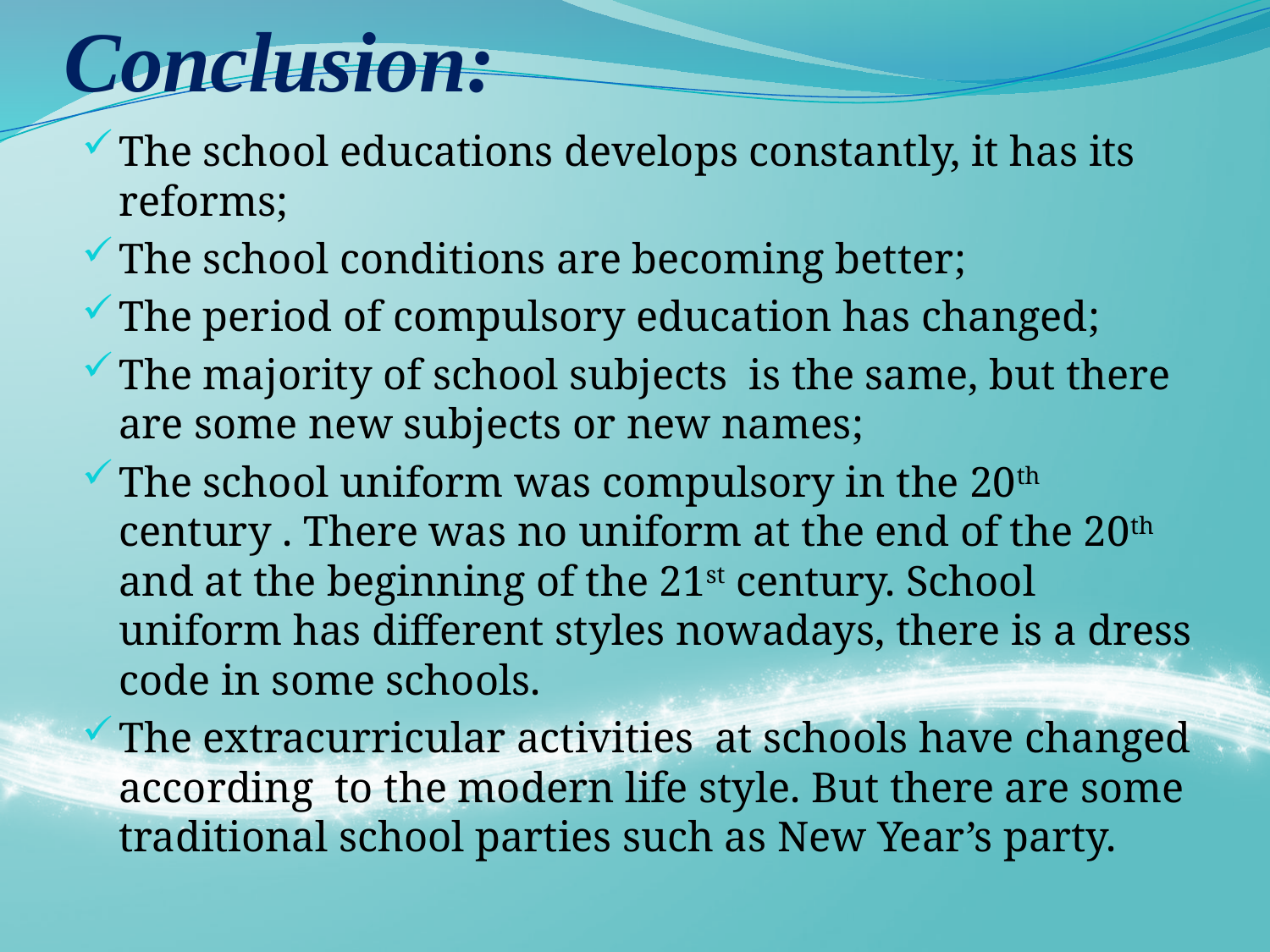

# Conclusion:
The school educations develops constantly, it has its reforms;
The school conditions are becoming better;
The period of compulsory education has changed;
The majority of school subjects  is the same, but there are some new subjects or new names;
The school uniform was compulsory in the 20th century . There was no uniform at the end of the 20th  and at the beginning of the 21st century. School  uniform has different styles nowadays, there is a dress code in some schools.
The extracurricular activities  at schools have changed according  to the modern life style. But there are some traditional school parties such as New Year’s party.